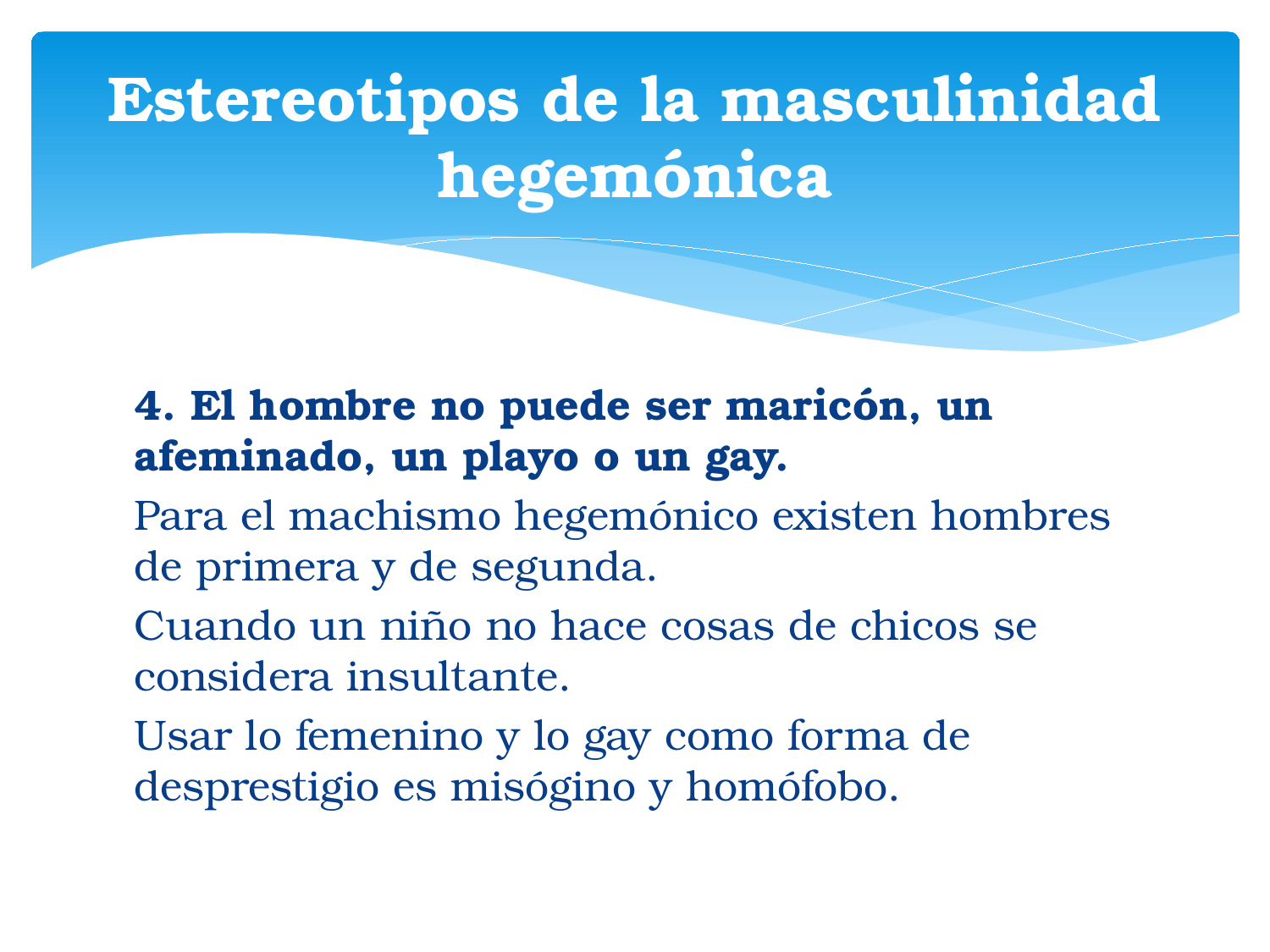

# Estereotipos de la masculinidad hegemónica
4. El hombre no puede ser maricón, un afeminado, un playo o un gay.
Para el machismo hegemónico existen hombres de primera y de segunda.
Cuando un niño no hace cosas de chicos se considera insultante.
Usar lo femenino y lo gay como forma de desprestigio es misógino y homófobo.